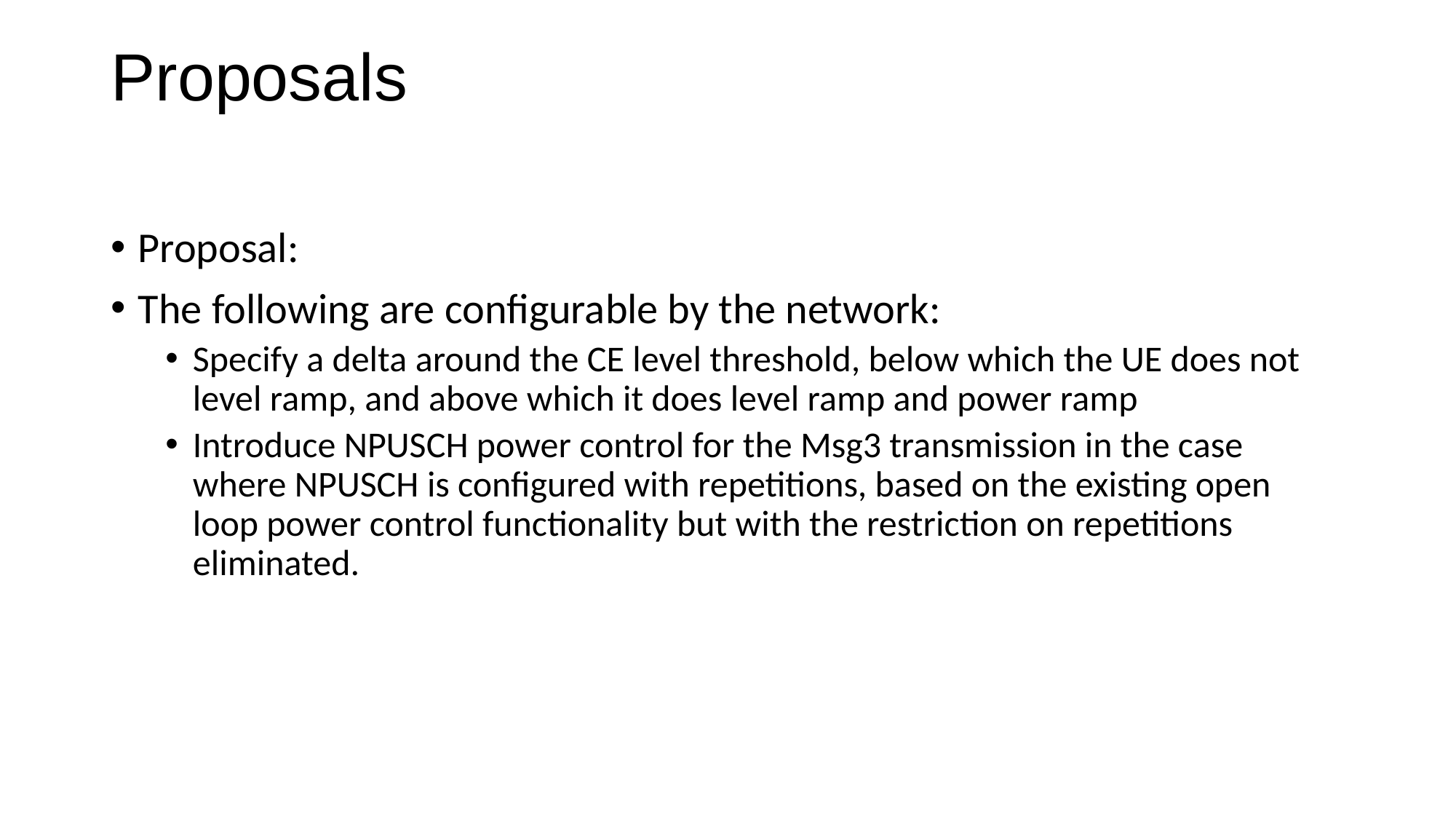

# Proposals

Proposal:
The following are configurable by the network:
Specify a delta around the CE level threshold, below which the UE does not level ramp, and above which it does level ramp and power ramp
Introduce NPUSCH power control for the Msg3 transmission in the case where NPUSCH is configured with repetitions, based on the existing open loop power control functionality but with the restriction on repetitions eliminated.